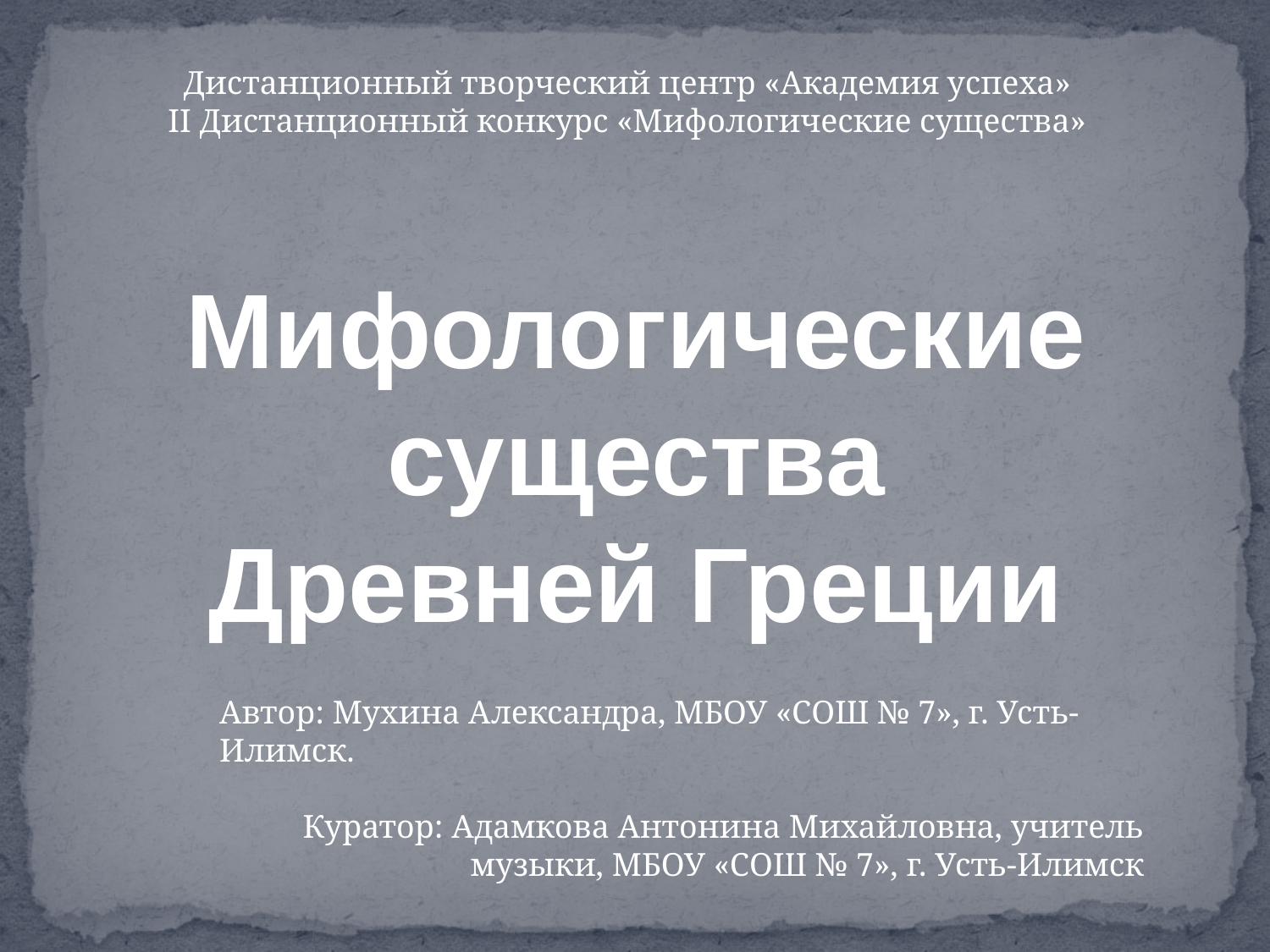

Дистанционный творческий центр «Академия успеха»
II Дистанционный конкурс «Мифологические существа»
Мифологические
существа Древней Греции
Автор: Мухина Александра, МБОУ «СОШ № 7», г. Усть-Илимск.

Куратор: Адамкова Антонина Михайловна, учитель музыки, МБОУ «СОШ № 7», г. Усть-Илимск